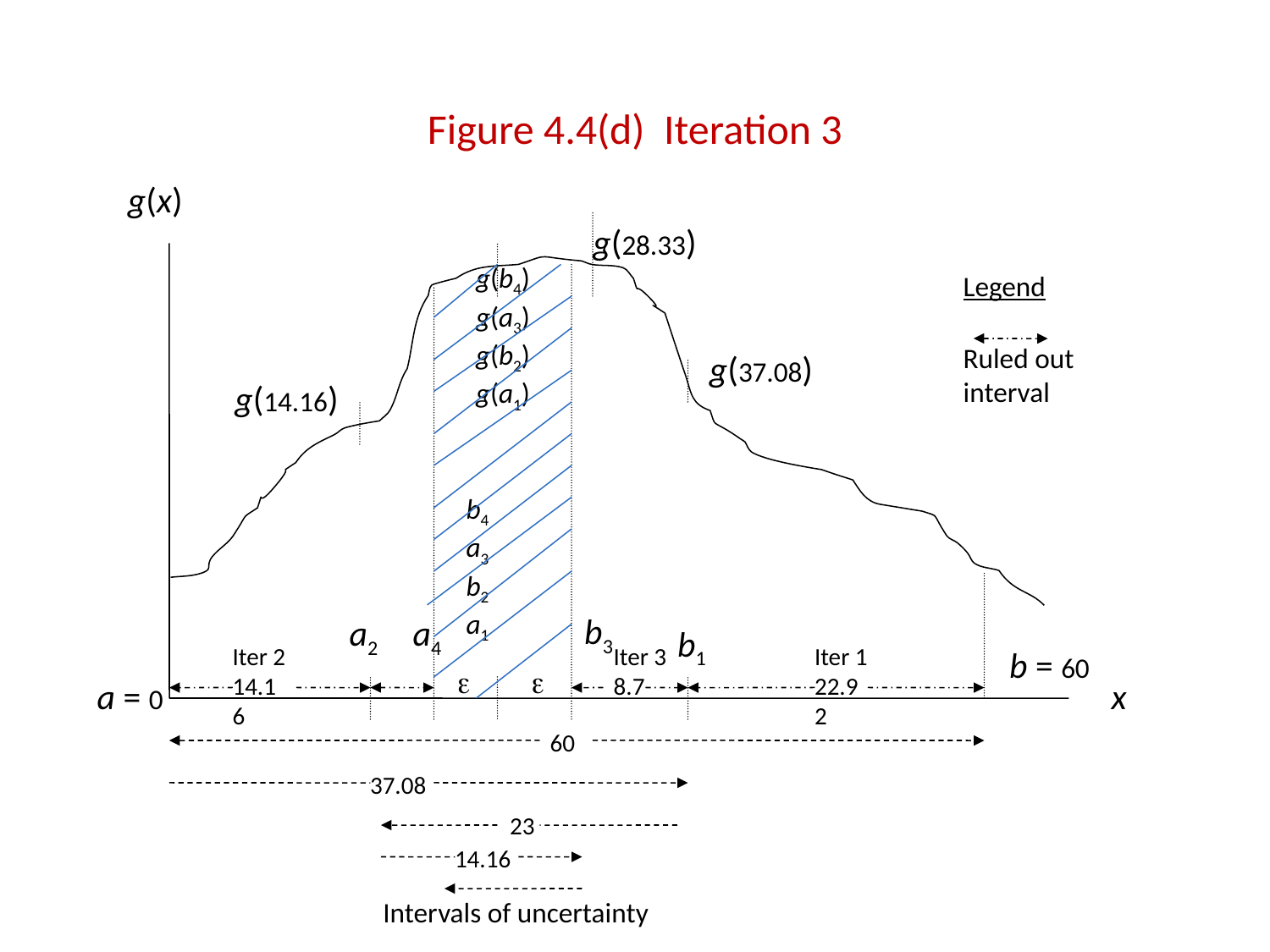

# Figure 4.4(d)  Iteration 3
g(x)

g(28.33)

g(b4)
g(a3)
g(b2)
g(a1)
Legend

Ruled out
interval

g(37.08)

g(14.16)

b4
a3
b2
a1

b3
a2
a4
b1
Iter 2
14.16
Iter 3
8.7
Iter 1
22.92
b = 60
ε
ε
a = 0
x

60

37.08

23

14.16

Intervals of uncertainty